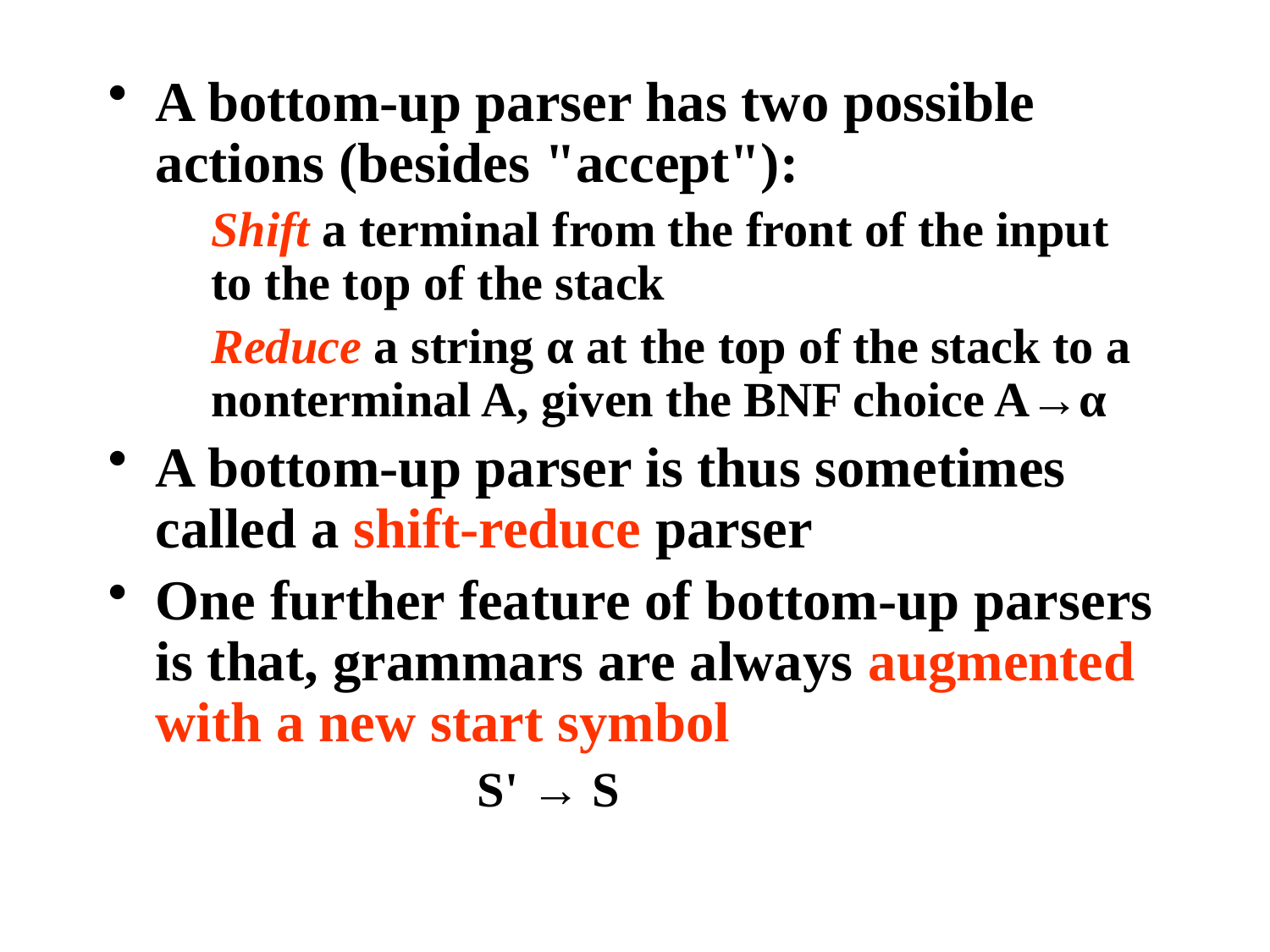

A bottom-up parser has two possible actions (besides "accept"):
	Shift a terminal from the front of the input to the top of the stack
	Reduce a string α at the top of the stack to a nonterminal A, given the BNF choice A→α
A bottom-up parser is thus sometimes called a shift-reduce parser
One further feature of bottom-up parsers is that, grammars are always augmented with a new start symbol
    		 S' → S